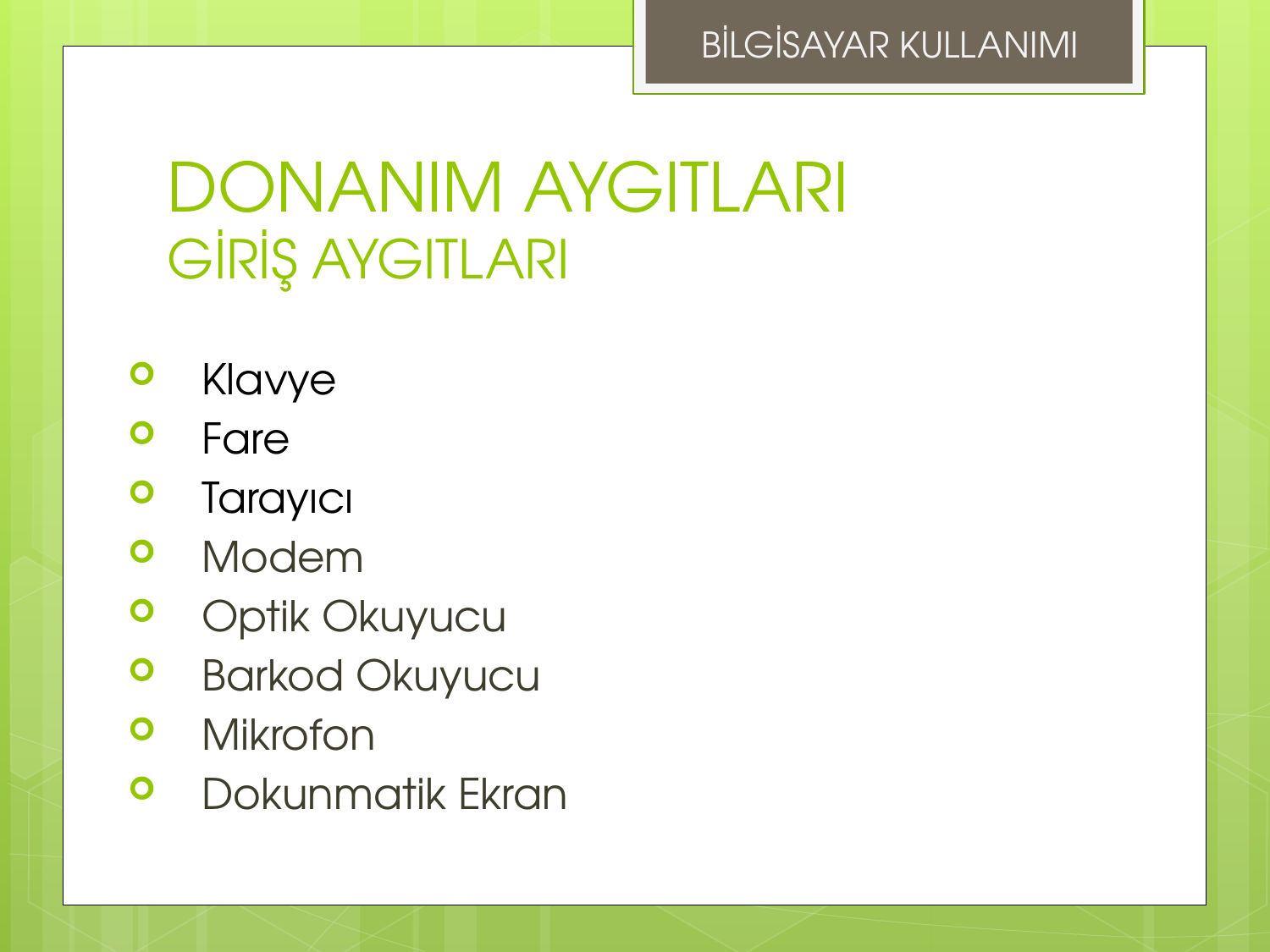

BİLGİSAYAR KULLANIMI
DONANIM AYGITLARI
GİRİŞ AYGITLARI
Klavye
Fare
Tarayıcı
Modem
Optik Okuyucu
Barkod Okuyucu
Mikrofon
Dokunmatik Ekran